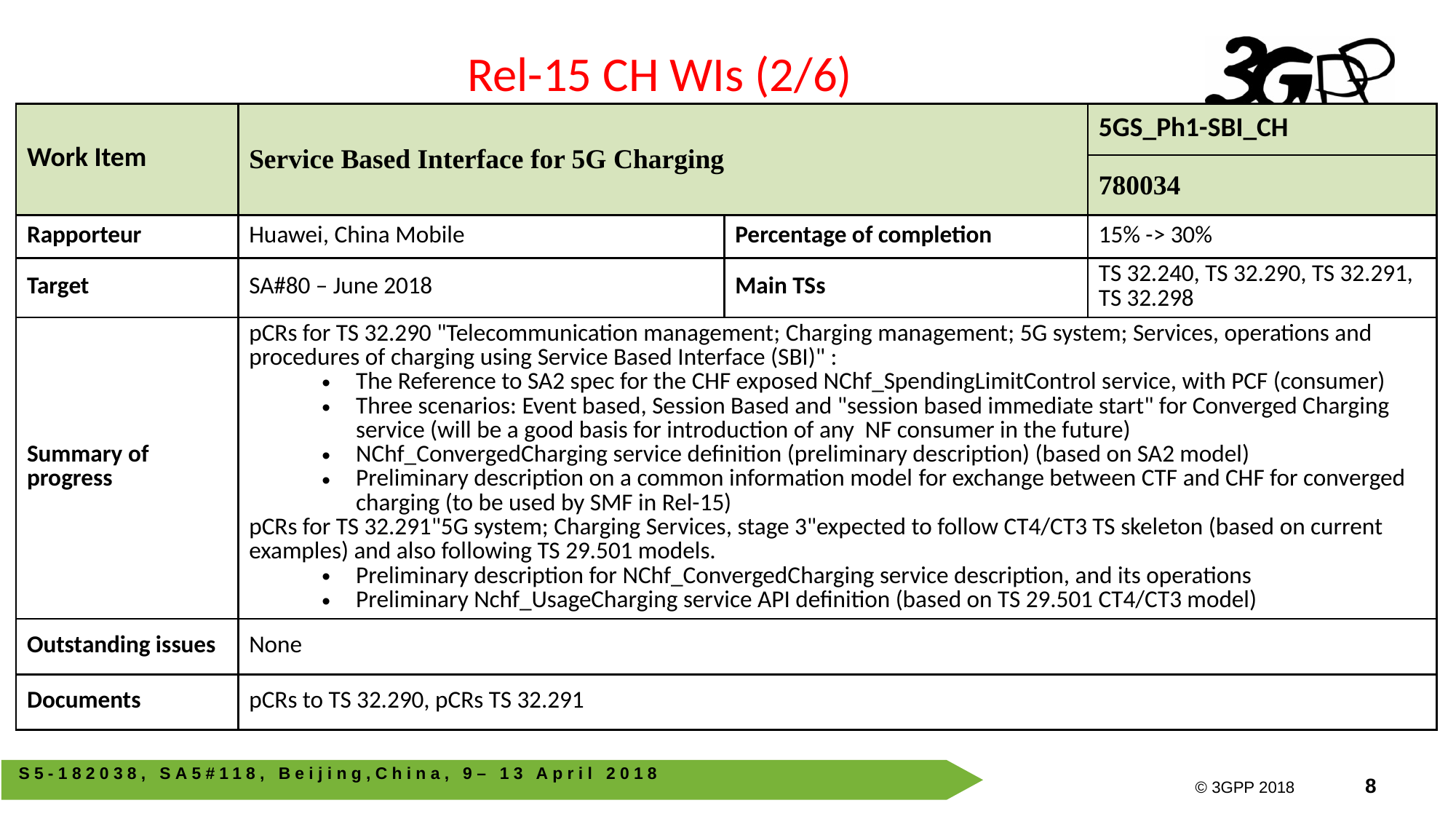

Rel-15 CH WIs (2/6)
| Work Item | Service Based Interface for 5G Charging |  | 5GS\_Ph1-SBI\_CH |
| --- | --- | --- | --- |
|  |  |  | 780034 |
| Rapporteur | Huawei, China Mobile | Percentage of completion | 15% -> 30% |
| Target | SA#80 – June 2018 | Main TSs | TS 32.240, TS 32.290, TS 32.291, TS 32.298 |
| Summary of progress | pCRs for TS 32.290 "Telecommunication management; Charging management; 5G system; Services, operations and procedures of charging using Service Based Interface (SBI)" : The Reference to SA2 spec for the CHF exposed NChf\_SpendingLimitControl service, with PCF (consumer) Three scenarios: Event based, Session Based and "session based immediate start" for Converged Charging service (will be a good basis for introduction of any NF consumer in the future) NChf\_ConvergedCharging service definition (preliminary description) (based on SA2 model) Preliminary description on a common information model for exchange between CTF and CHF for converged charging (to be used by SMF in Rel-15) pCRs for TS 32.291"5G system; Charging Services, stage 3"expected to follow CT4/CT3 TS skeleton (based on current examples) and also following TS 29.501 models. Preliminary description for NChf\_ConvergedCharging service description, and its operations Preliminary Nchf\_UsageCharging service API definition (based on TS 29.501 CT4/CT3 model) |  |  |
| Outstanding issues | None |  |  |
| Documents | pCRs to TS 32.290, pCRs TS 32.291 |  |  |